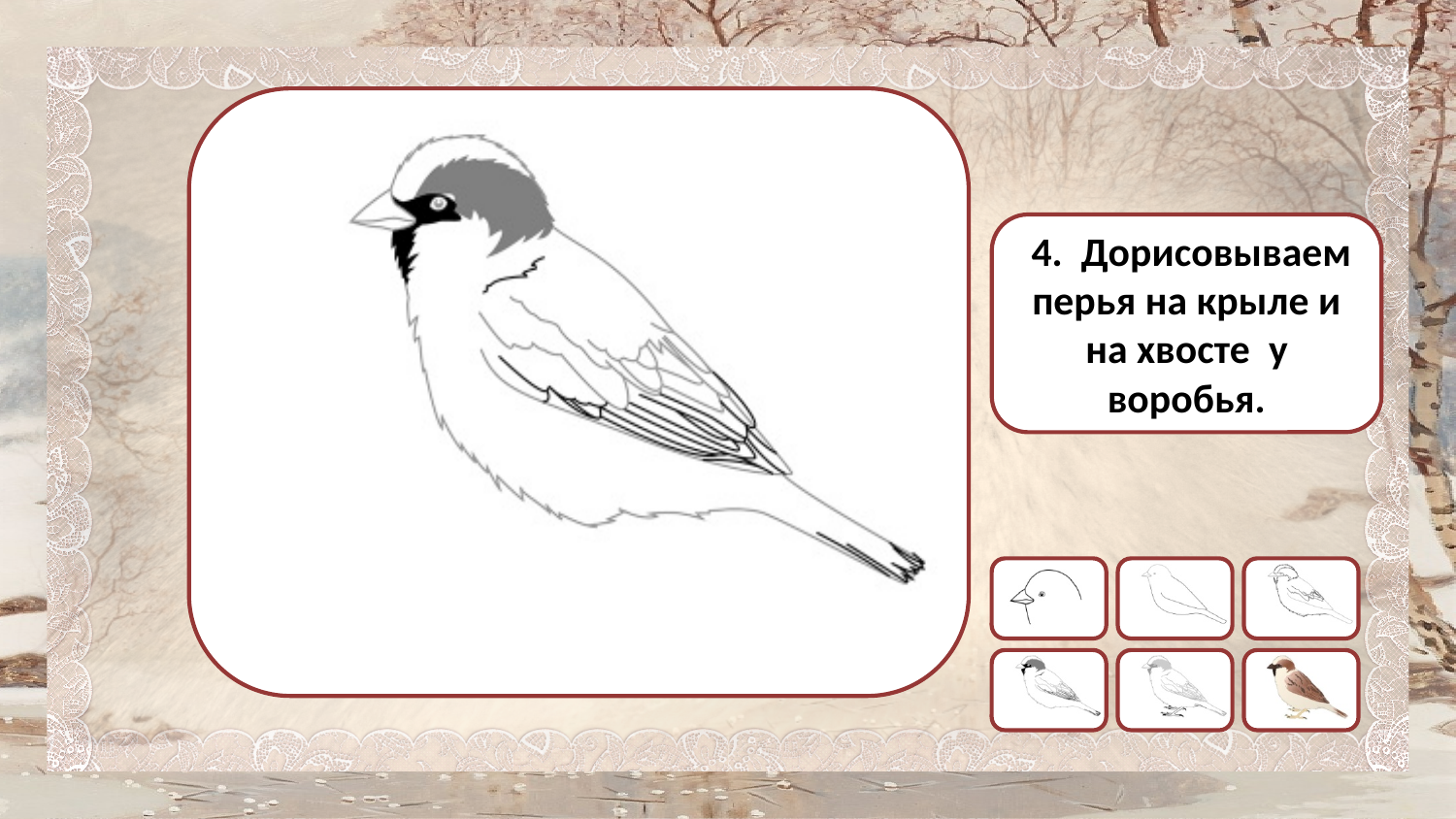

4.  Дорисовываем перья на крыле и на хвосте  у воробья.